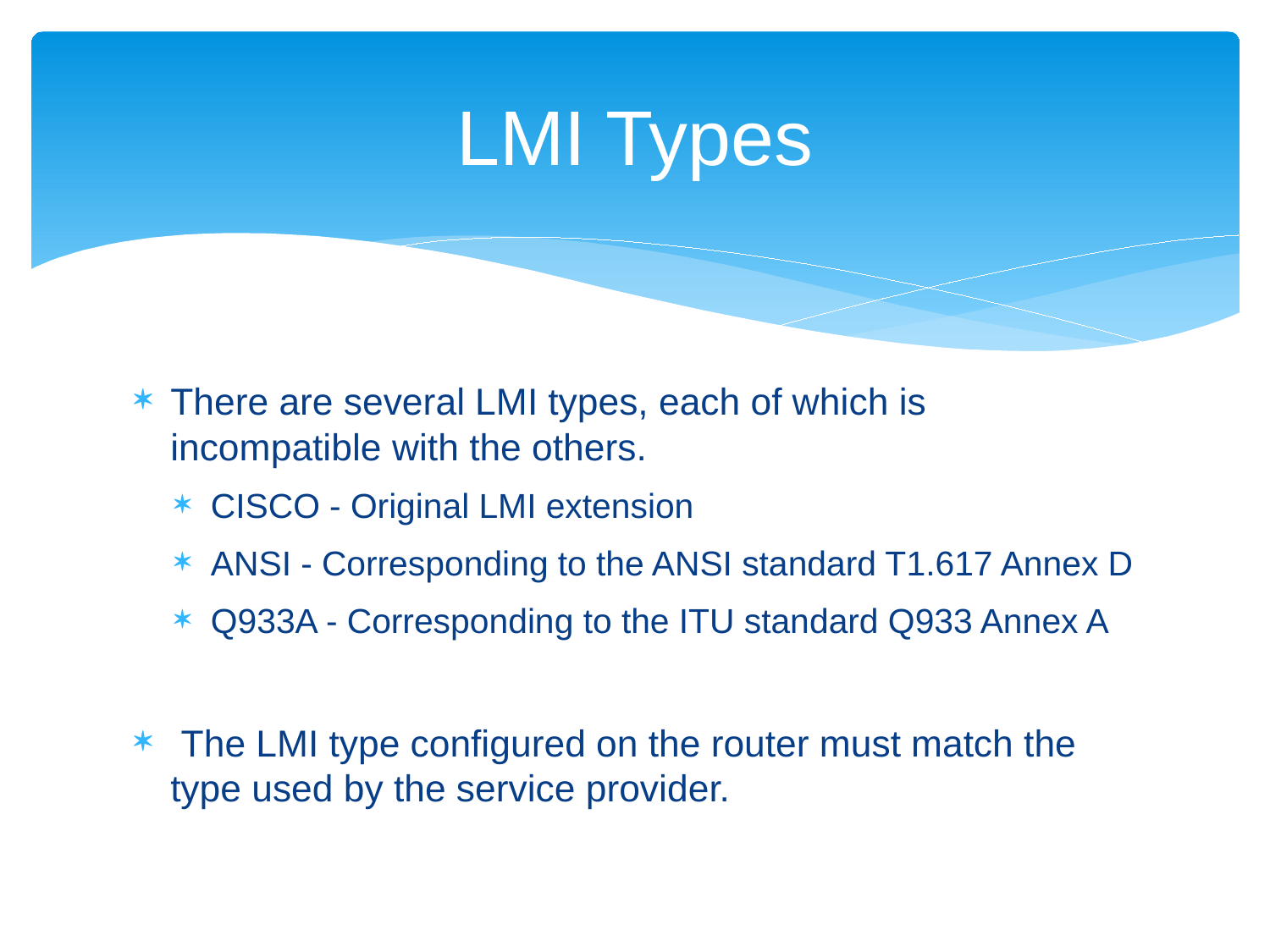

# LMI Types
There are several LMI types, each of which is incompatible with the others.
CISCO - Original LMI extension
ANSI - Corresponding to the ANSI standard T1.617 Annex D
Q933A - Corresponding to the ITU standard Q933 Annex A

 The LMI type configured on the router must match the type used by the service provider.